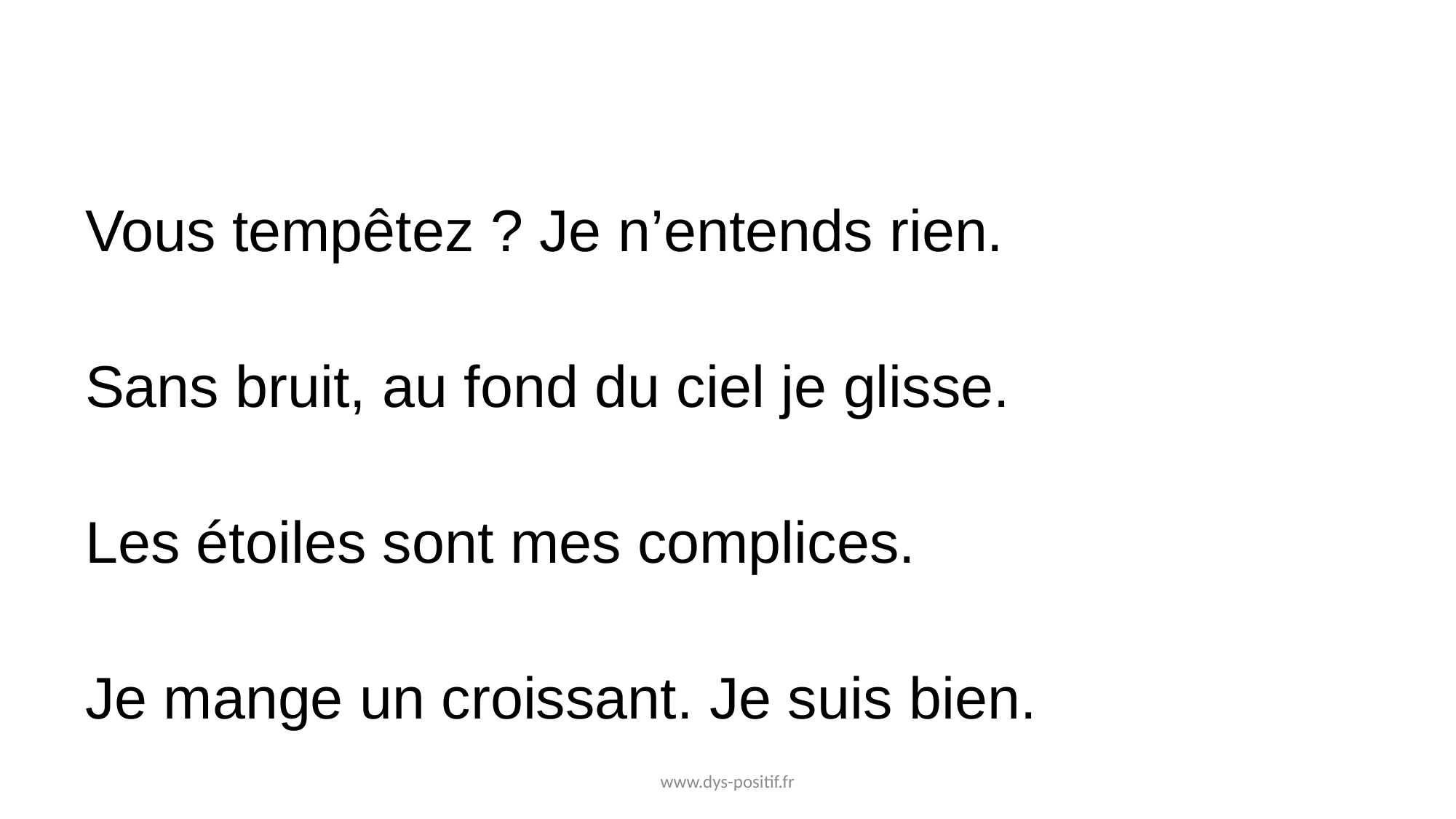

Vous tempêtez ? Je n’entends rien.
Sans bruit, au fond du ciel je glisse.
Les étoiles sont mes complices.
Je mange un croissant. Je suis bien.

www.dys-positif.fr